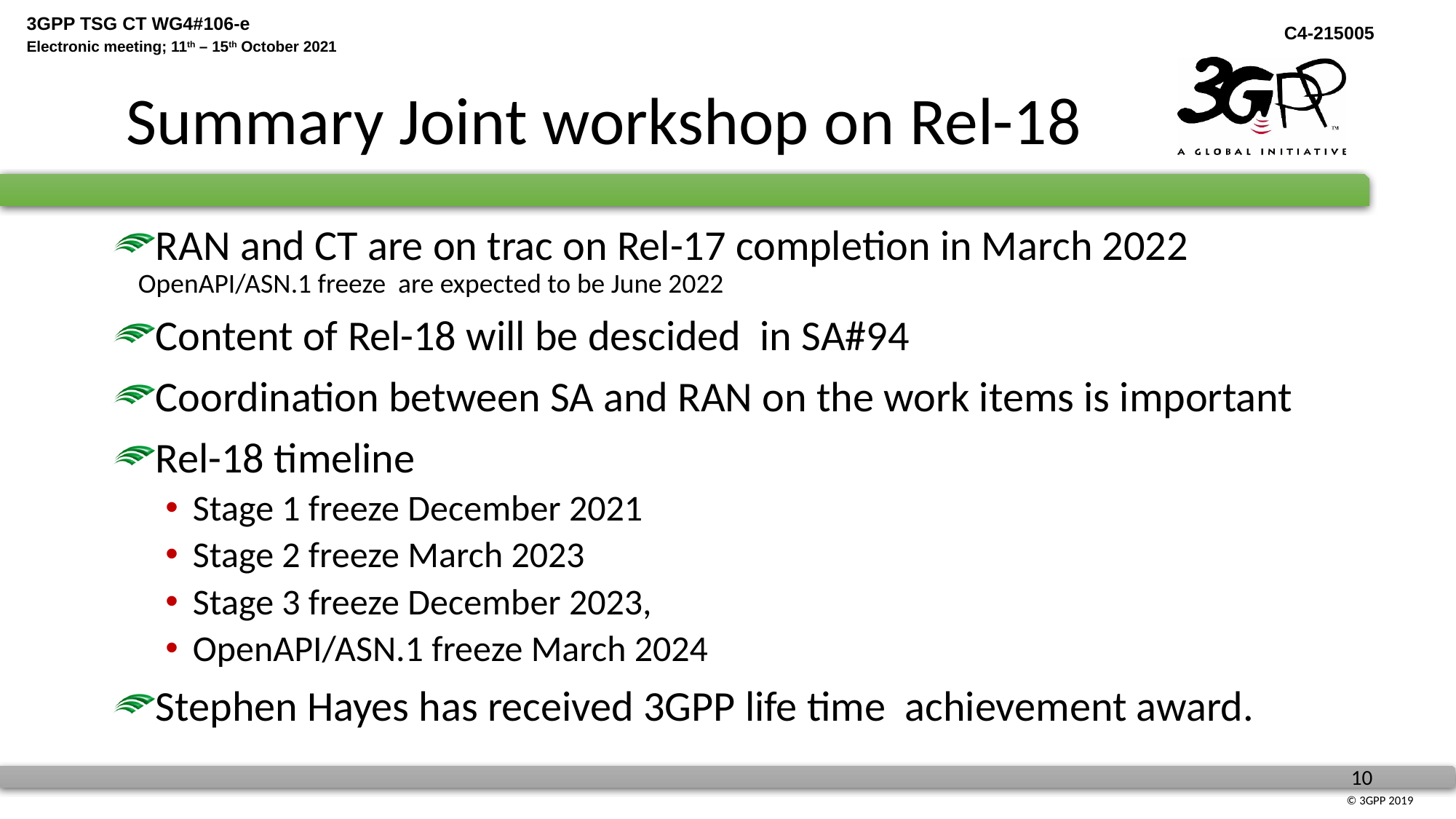

# Summary Joint workshop on Rel-18
RAN and CT are on trac on Rel-17 completion in March 2022 OpenAPI/ASN.1 freeze  are expected to be June 2022
Content of Rel-18 will be descided  in SA#94
Coordination between SA and RAN on the work items is important
Rel-18 timeline
Stage 1 freeze December 2021
Stage 2 freeze March 2023
Stage 3 freeze December 2023,
OpenAPI/ASN.1 freeze March 2024
Stephen Hayes has received 3GPP life time  achievement award.